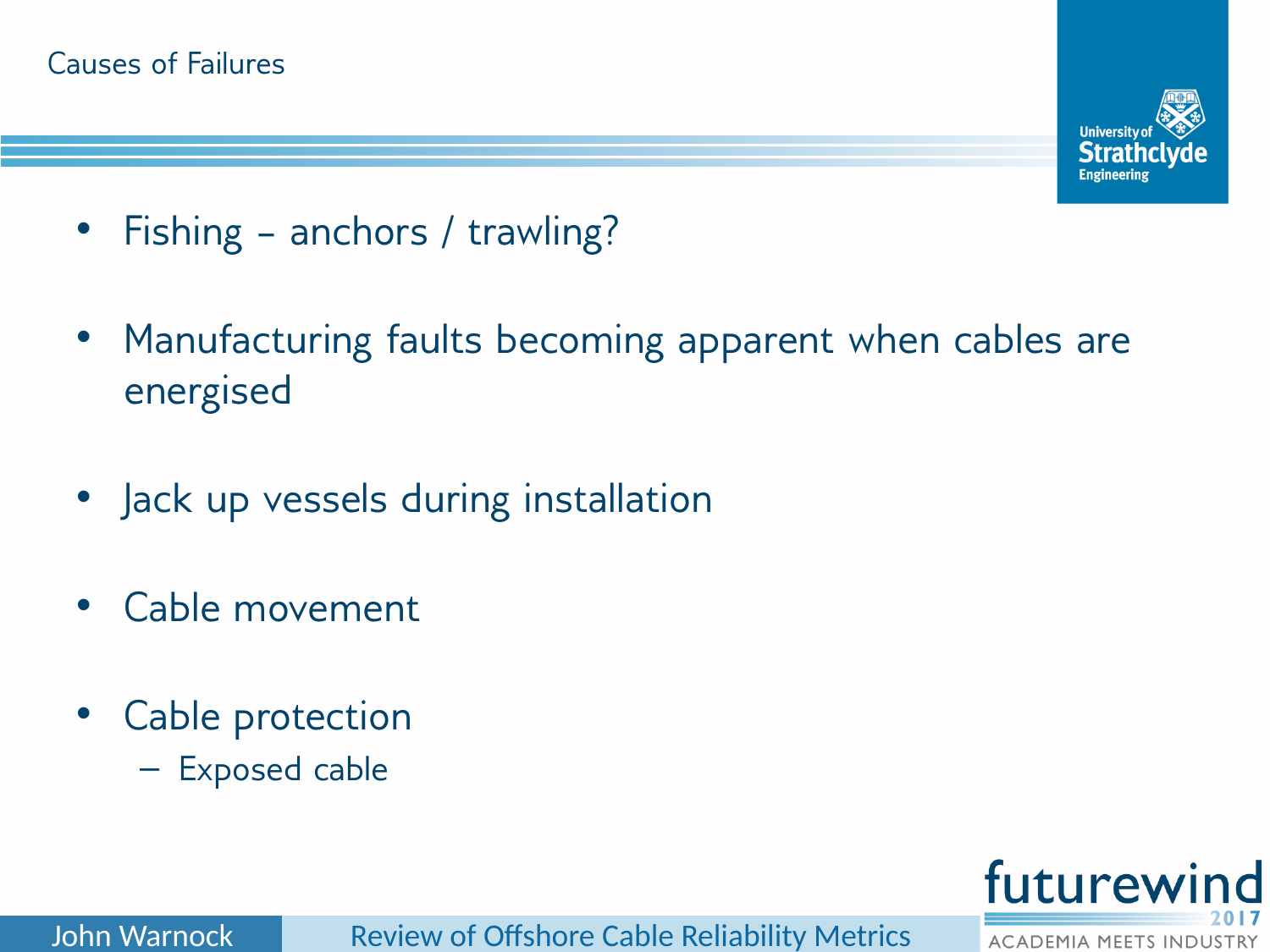

Causes of Failures
Fishing – anchors / trawling?

Manufacturing faults becoming apparent when cables are energised

Jack up vessels during installation

Cable movement

Cable protection
Exposed cable